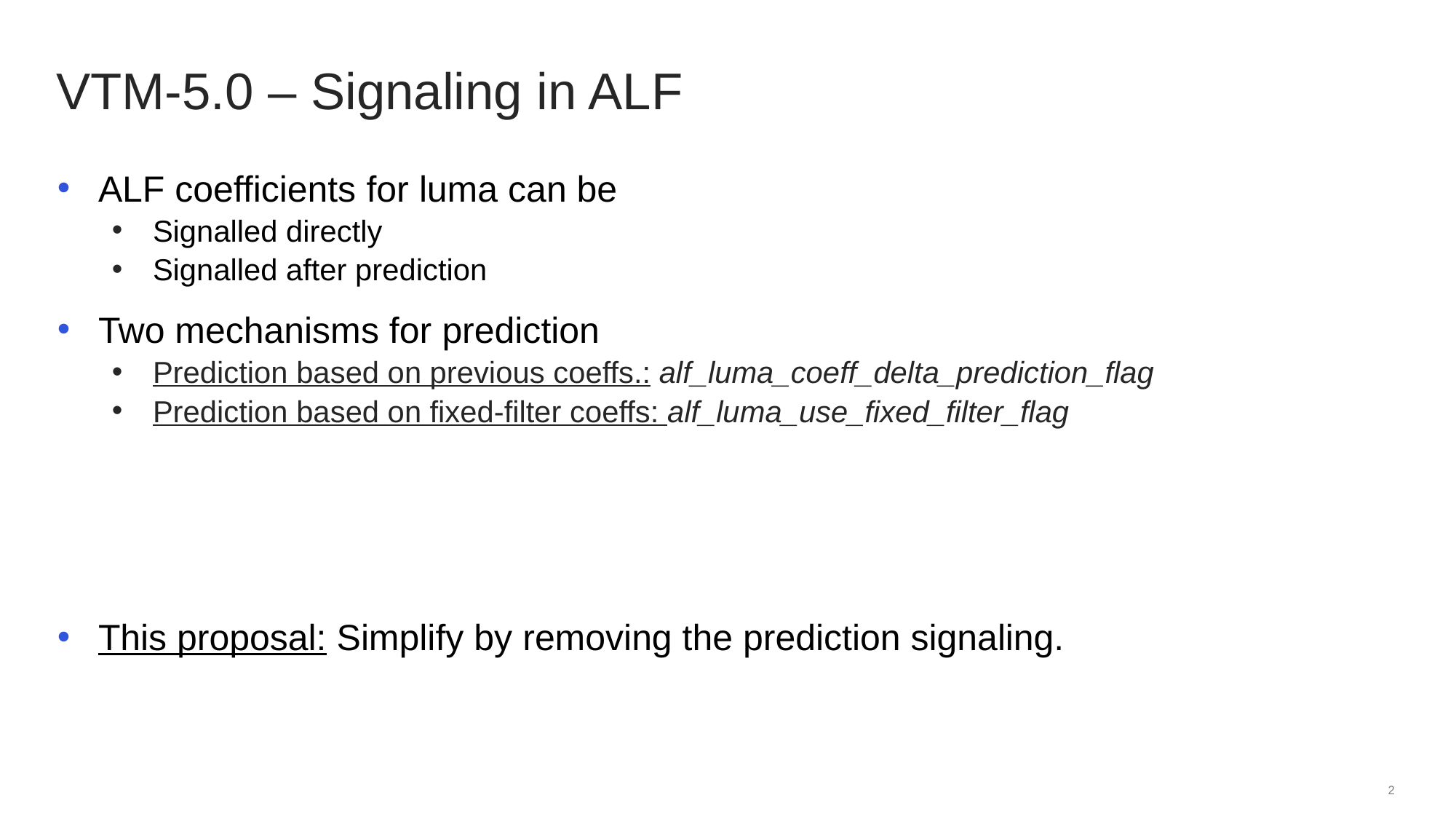

# VTM-5.0 – Signaling in ALF
ALF coefficients for luma can be
Signalled directly
Signalled after prediction
Two mechanisms for prediction
Prediction based on previous coeffs.: alf_luma_coeff_delta_prediction_flag
Prediction based on fixed-filter coeffs: alf_luma_use_fixed_filter_flag

This proposal: Simplify by removing the prediction signaling.